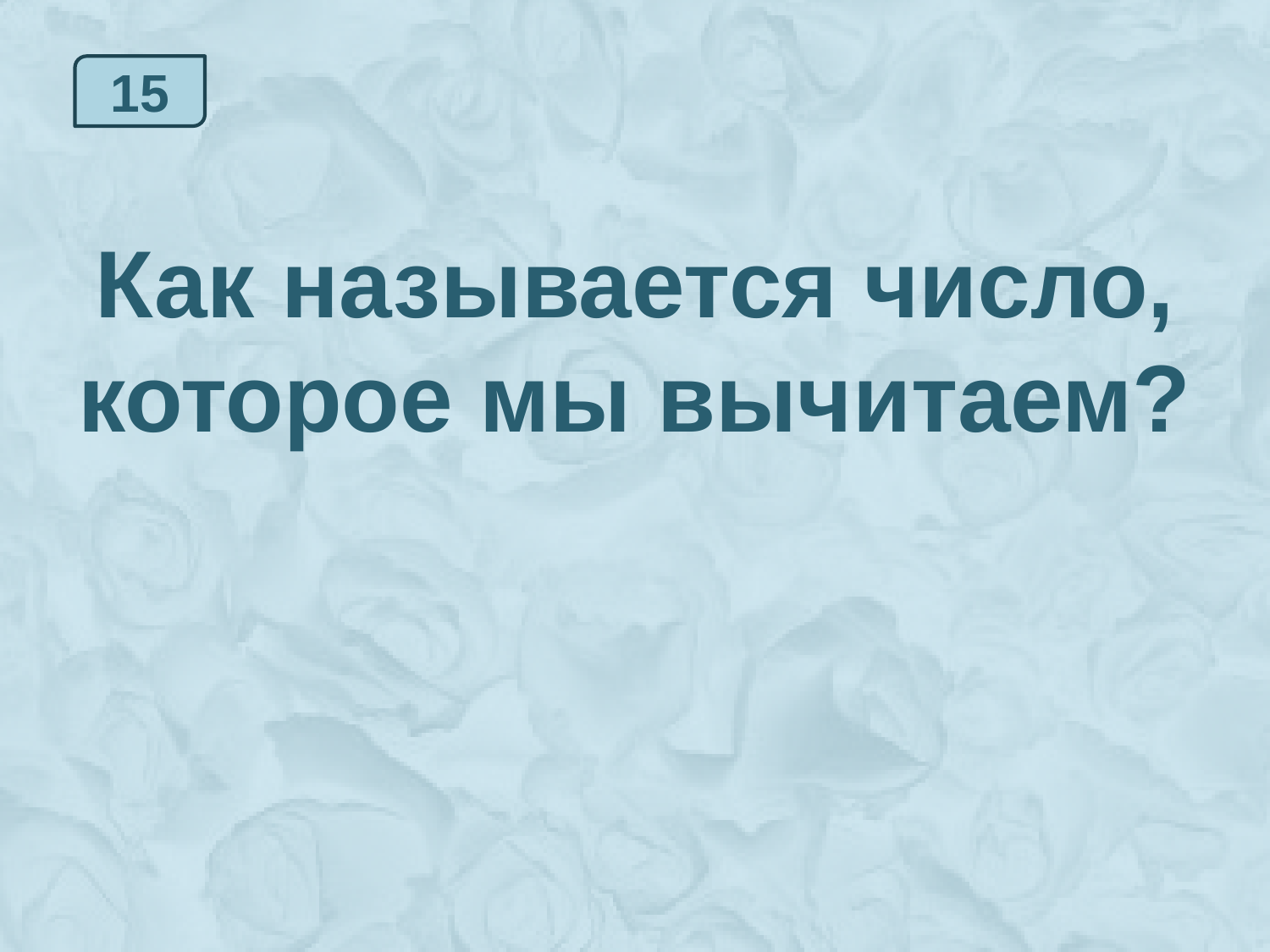

15
Как называется число, которое мы вычитаем?